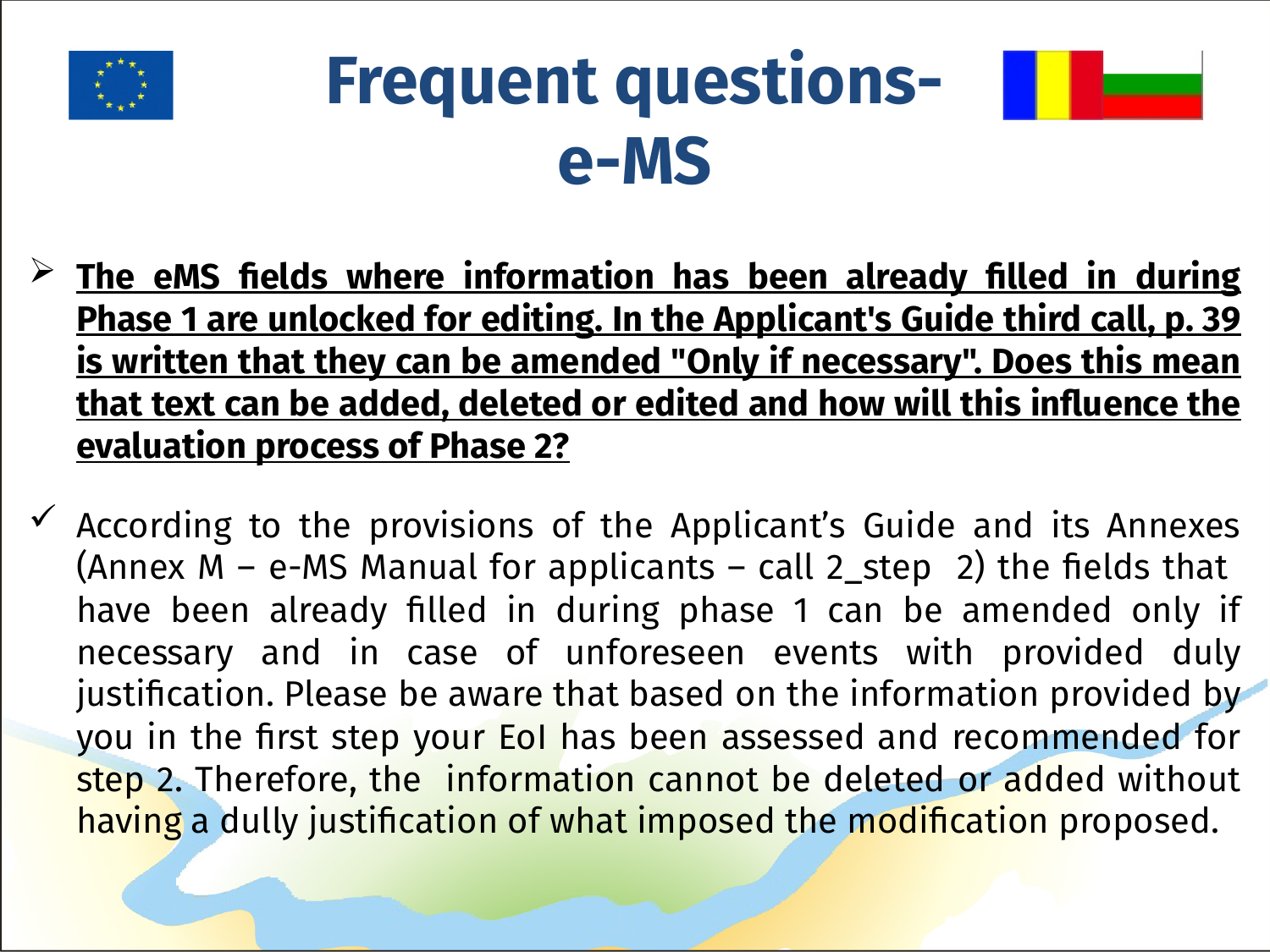

# Frequent questions- e-MS

The eMS fields where information has been already filled in during Phase 1 are unlocked for editing. In the Applicant's Guide third call, p. 39 is written that they can be amended "Only if necessary". Does this mean that text can be added, deleted or edited and how will this influence the evaluation process of Phase 2?

According to the provisions of the Applicant’s Guide and its Annexes (Annex M – e-MS Manual for applicants – call 2_step  2) the fields that  have been already filled in during phase 1 can be amended only if necessary and in case of unforeseen events with provided duly justification. Please be aware that based on the information provided by you in the first step your EoI has been assessed and recommended for step 2. Therefore, the  information cannot be deleted or added without having a dully justification of what imposed the modification proposed.